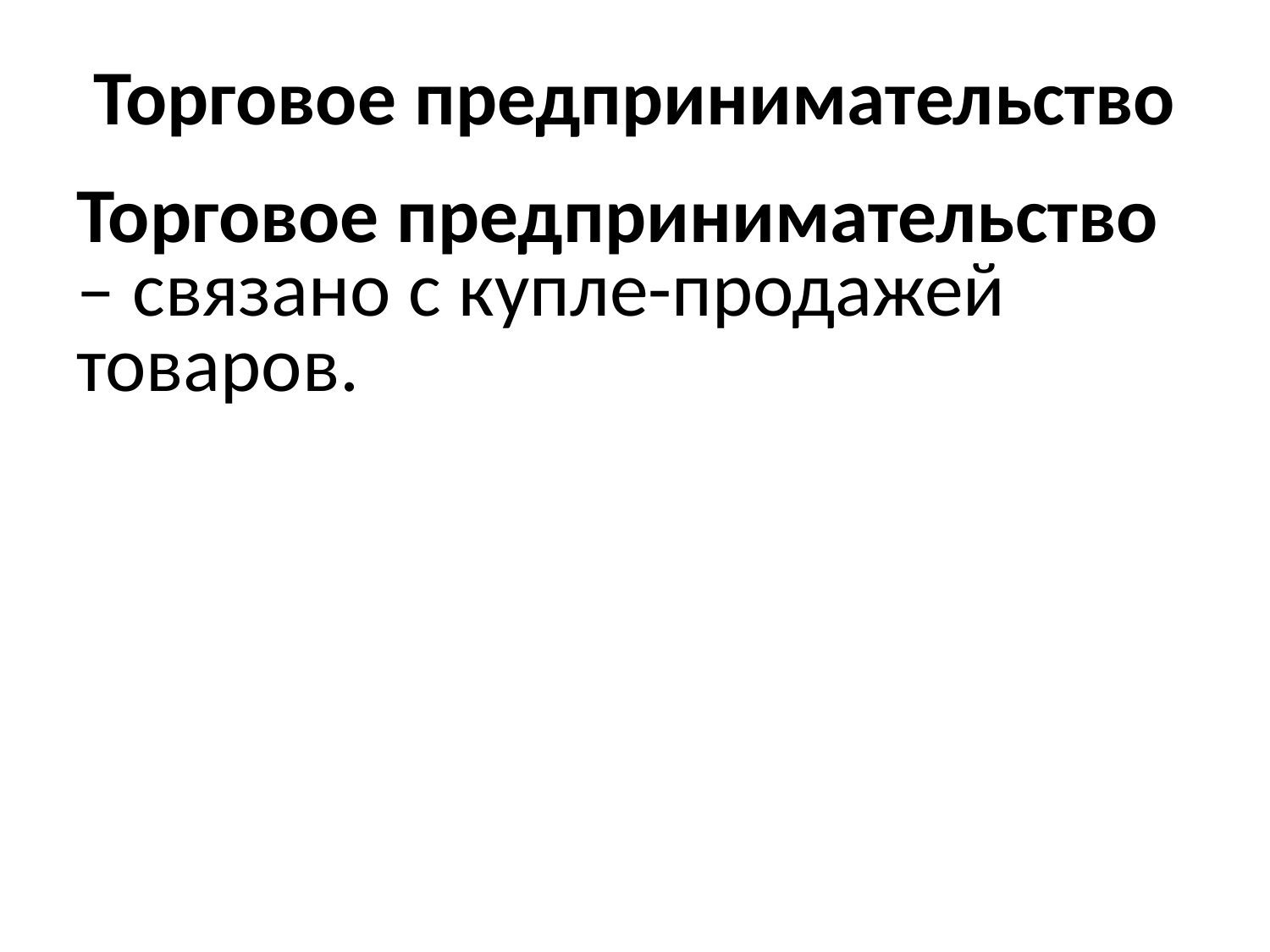

# Торговое предпринимательство
Торговое предпринимательство – связано с купле-продажей товаров.